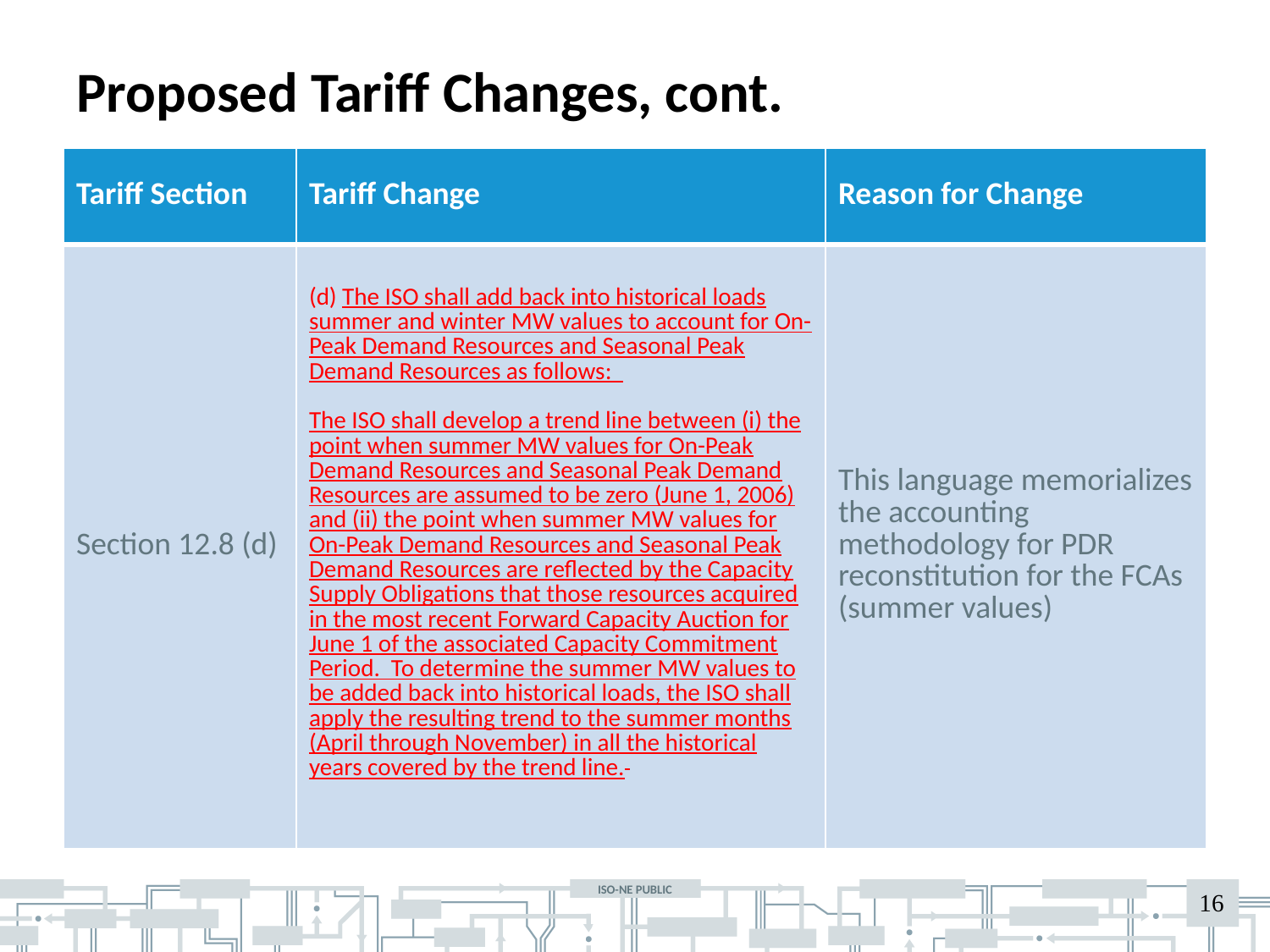

# Proposed Tariff Changes, cont.
| Tariff Section | Tariff Change | Reason for Change |
| --- | --- | --- |
| Section 12.8 (d) | (d) The ISO shall add back into historical loads summer and winter MW values to account for On-Peak Demand Resources and Seasonal Peak Demand Resources as follows: The ISO shall develop a trend line between (i) the point when summer MW values for On-Peak Demand Resources and Seasonal Peak Demand Resources are assumed to be zero (June 1, 2006) and (ii) the point when summer MW values for On-Peak Demand Resources and Seasonal Peak Demand Resources are reflected by the Capacity Supply Obligations that those resources acquired in the most recent Forward Capacity Auction for June 1 of the associated Capacity Commitment Period. To determine the summer MW values to be added back into historical loads, the ISO shall apply the resulting trend to the summer months (April through November) in all the historical years covered by the trend line. | This language memorializes the accounting methodology for PDR reconstitution for the FCAs (summer values) |
16